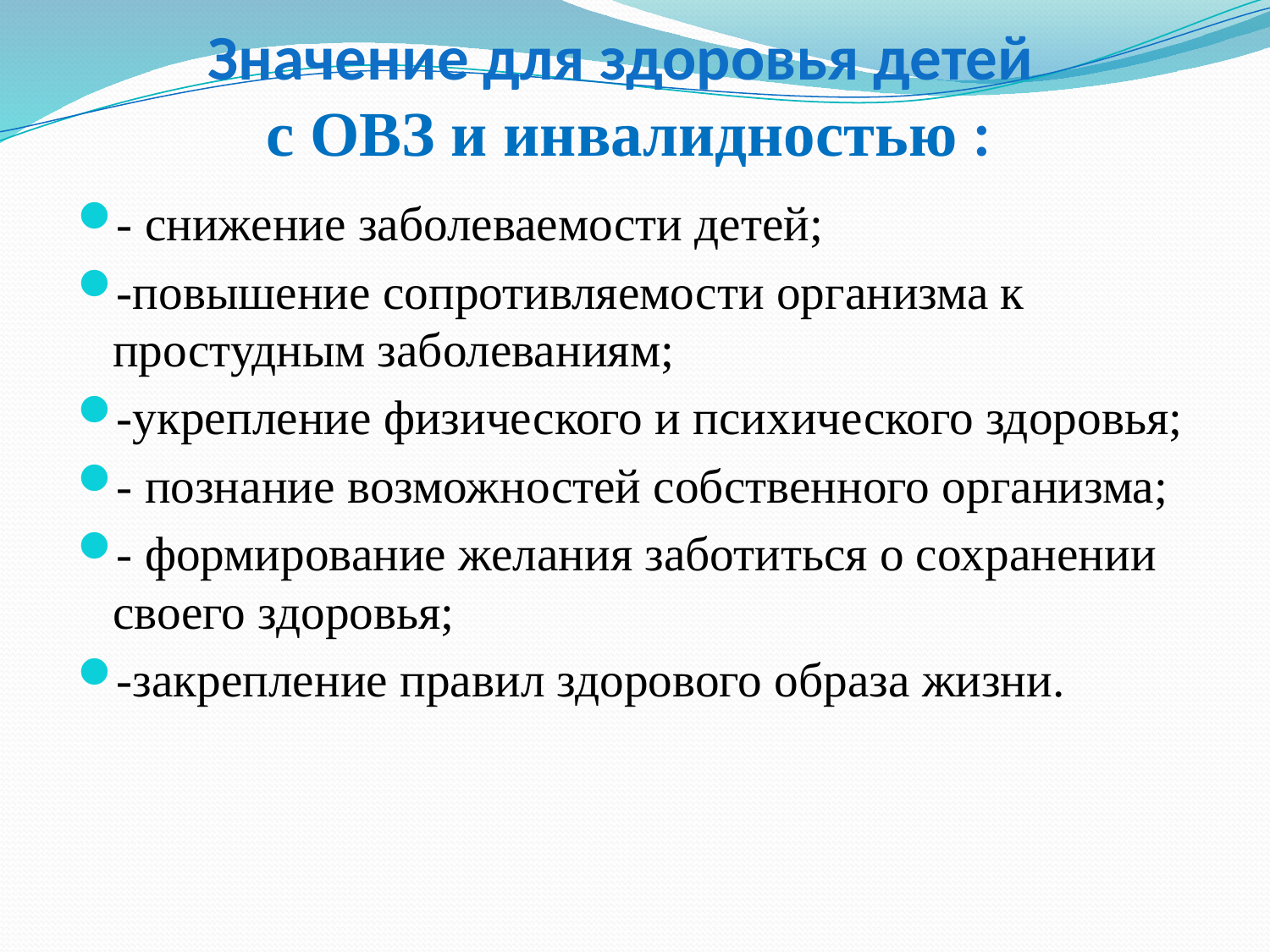

# Значение для здоровья детей с ОВЗ и инвалидностью :
- снижение заболеваемости детей;
-повышение сопротивляемости организма к простудным заболеваниям;
-укрепление физического и психического здоровья;
- познание возможностей собственного организма;
- формирование желания заботиться о сохранении своего здоровья;
-закрепление правил здорового образа жизни.